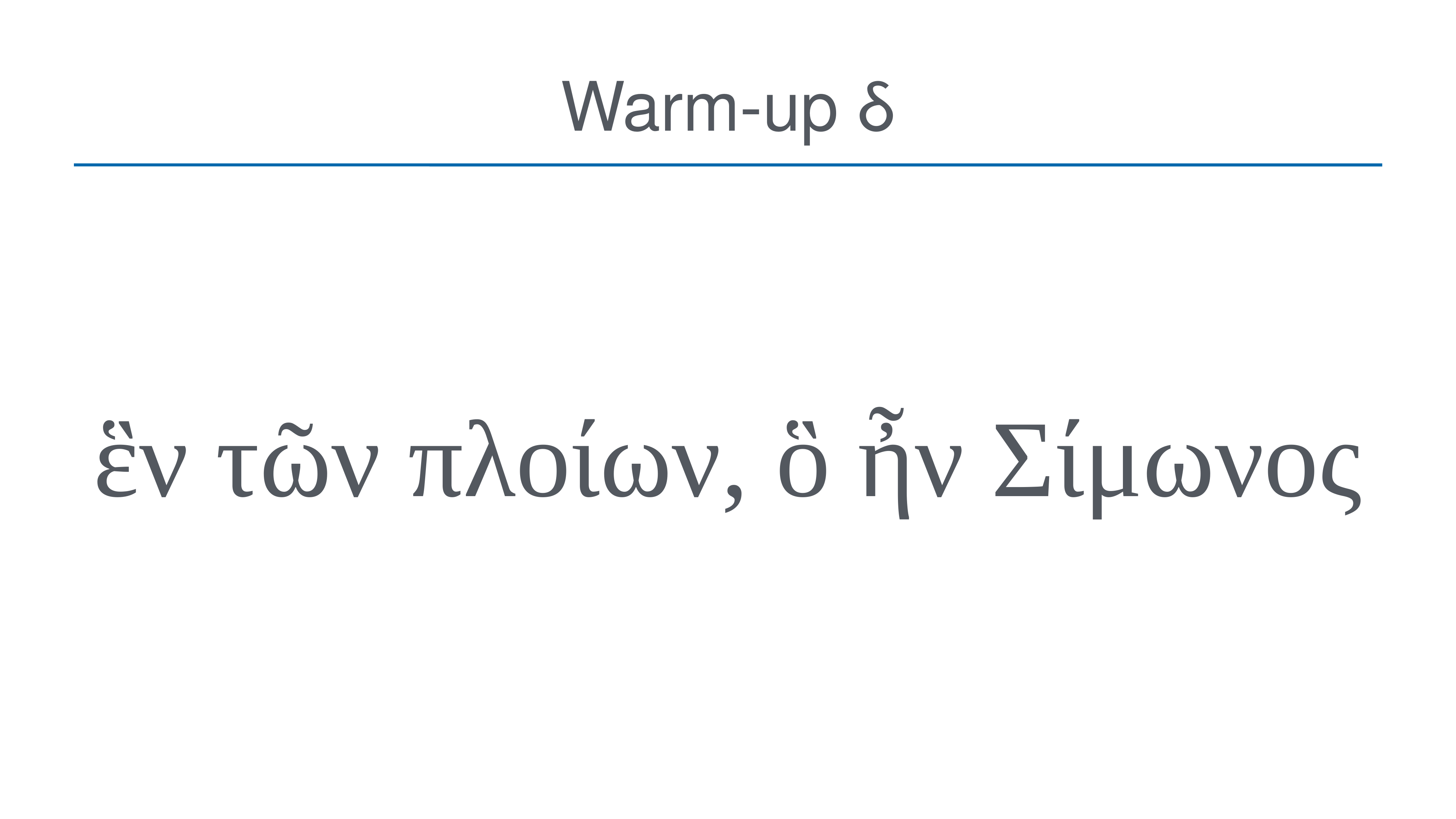

# Warm-up δ
ἓν τῶν πλοίων, ὃ ἦν Σίμωνος